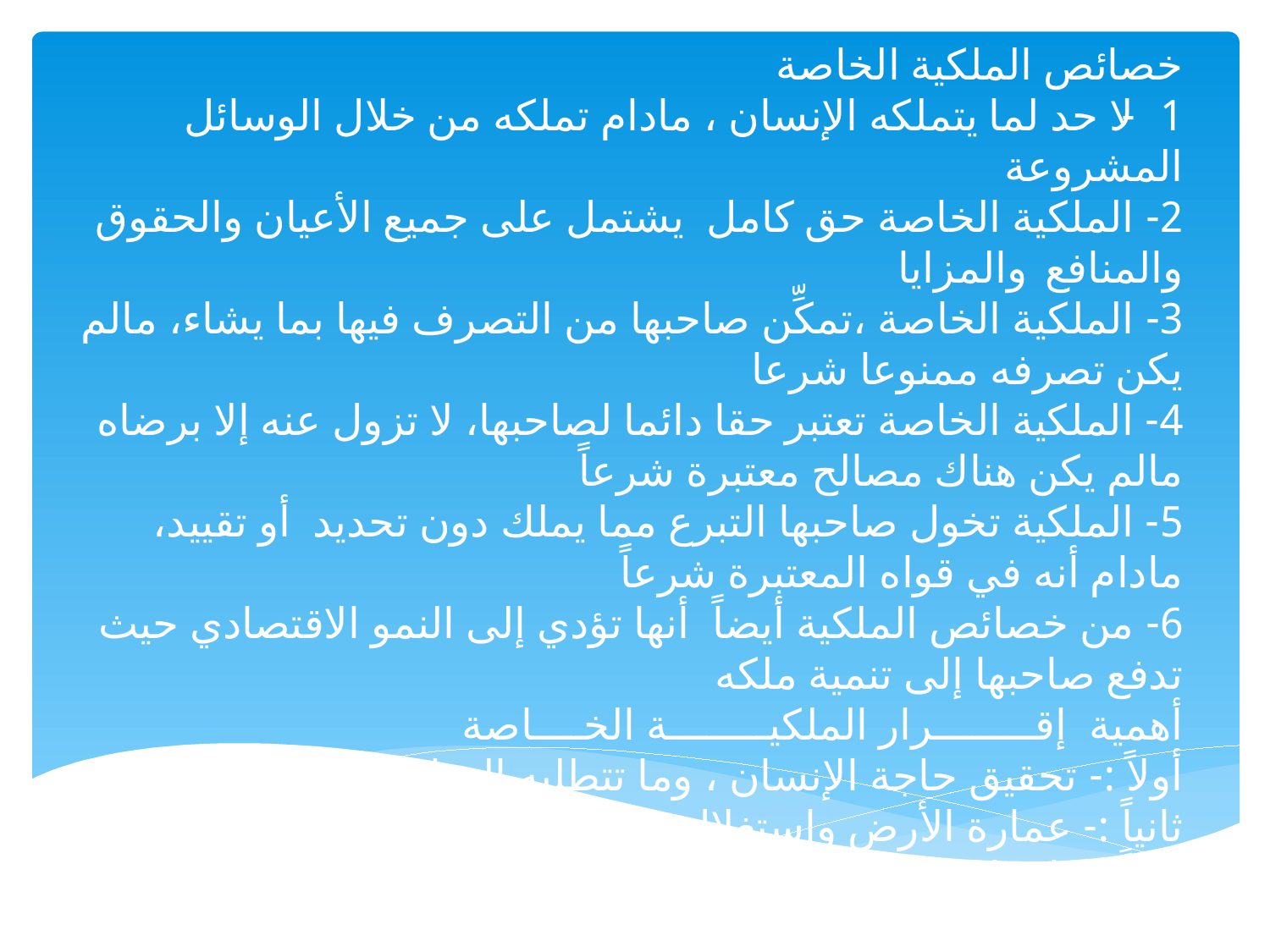

خصائص الملكية الخاصة
1- لا حد لما يتملكه الإنسان ، مادام تملكه من خلال الوسائل المشروعة
2- الملكية الخاصة حق كامل  يشتمل على جميع الأعيان والحقوق والمنافع  والمزايا
3- الملكية الخاصة ،تمكِّن صاحبها من التصرف فيها بما يشاء، مالم يكن تصرفه ممنوعا شرعا
4- الملكية الخاصة تعتبر حقا دائما لصاحبها، لا تزول عنه إلا برضاه مالم يكن هناك مصالح معتبرة شرعاً
5- الملكية تخول صاحبها التبرع مما يملك دون تحديد  أو تقييد، مادام أنه في قواه المعتبرة شرعاً
6- من خصائص الملكية أيضاً  أنها تؤدي إلى النمو الاقتصادي حيث تدفع صاحبها إلى تنمية ملكه
أهمية  إقــــــــرار الملكيــــــــة الخــــاصة
أولاً :- تحقيق حاجة الإنسان ، وما تتطلبه الحياة الكريمة .
ثانياً :- عمارة الأرض واستغلال مواردها.
ثالثاً :-  إعداد القوة .
رابعاً :- الإنفاق في أوجه البر .
#